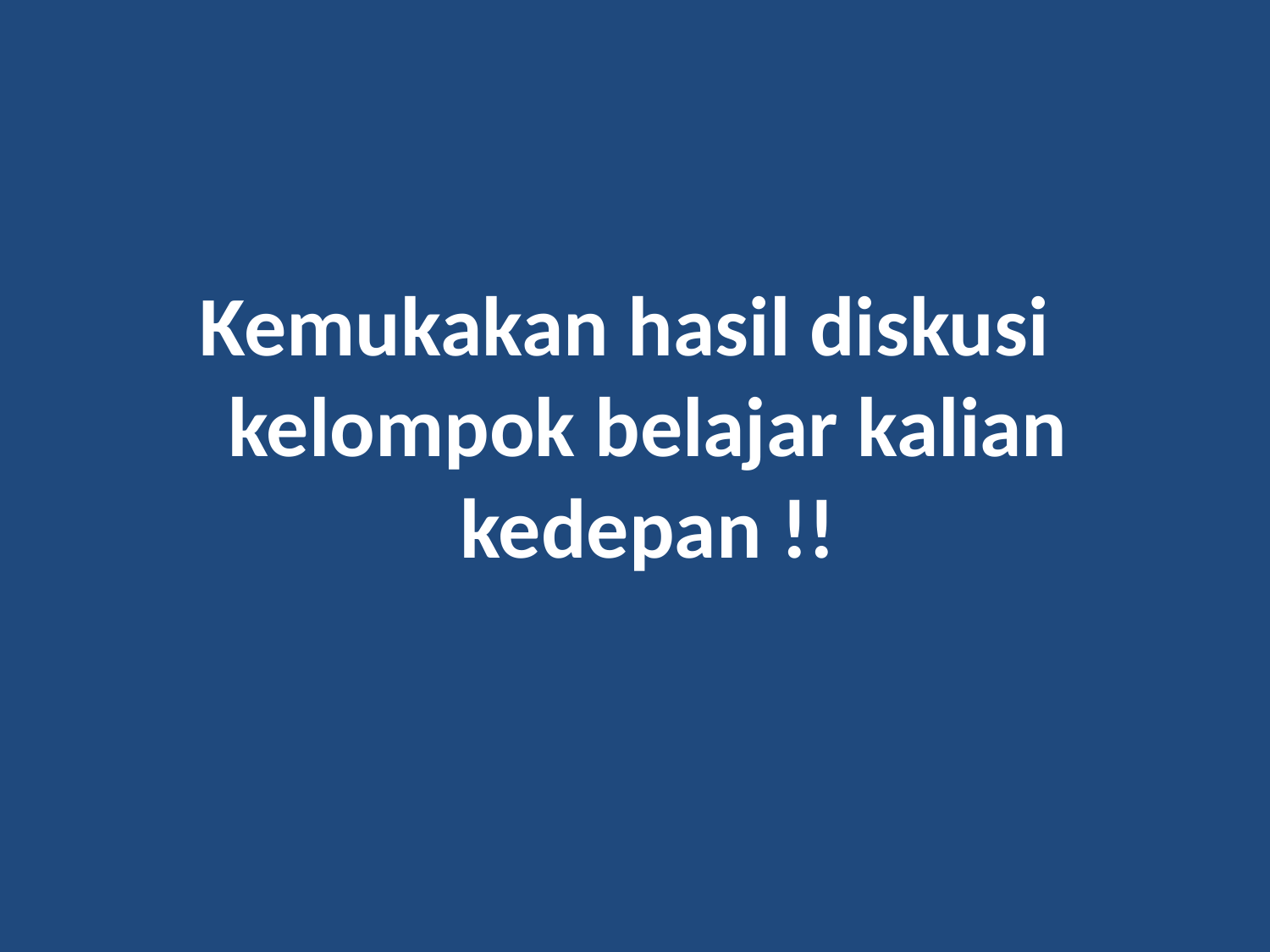

Kemukakan hasil diskusi kelompok belajar kalian kedepan !!